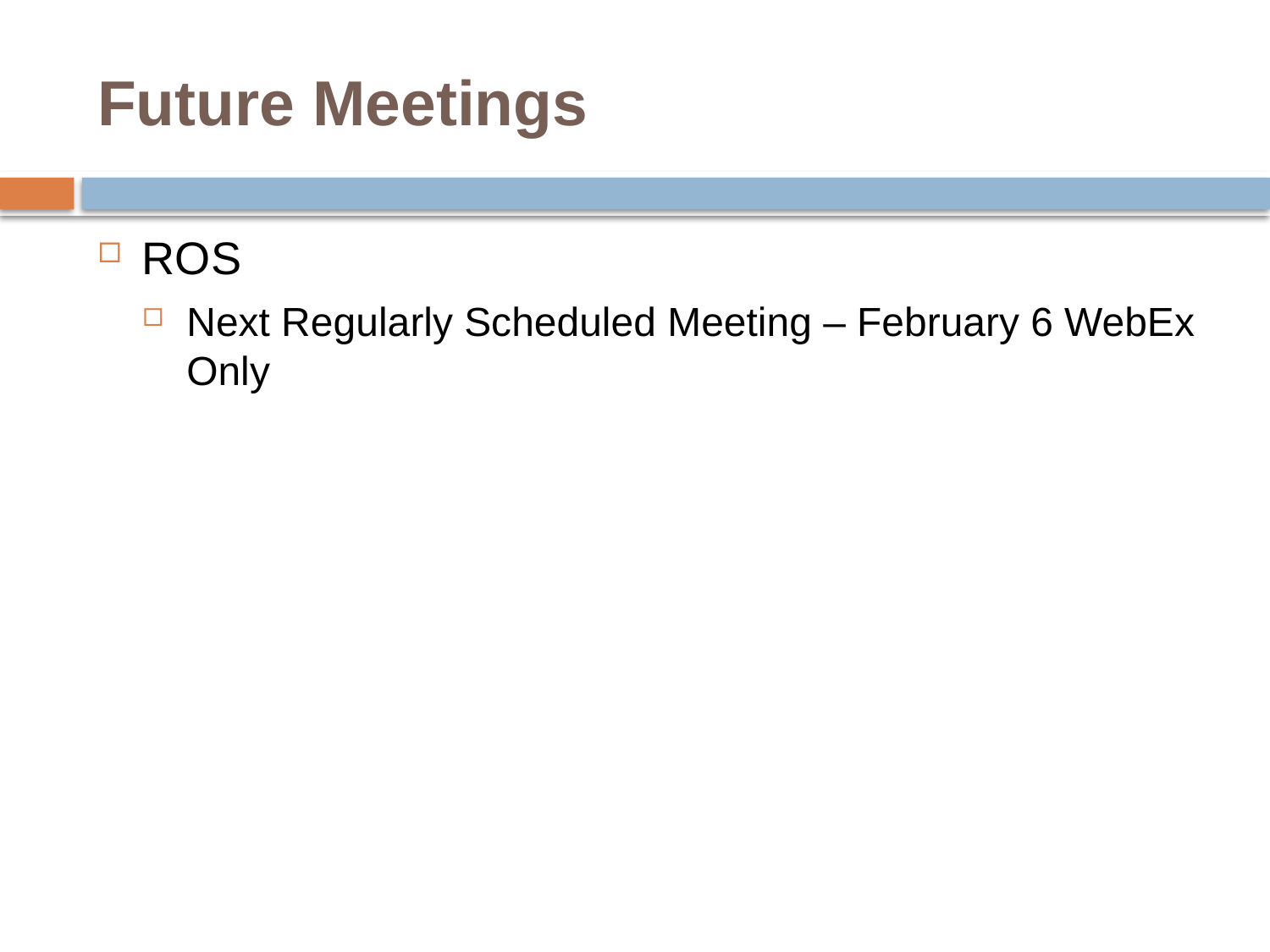

# Future Meetings
ROS
Next Regularly Scheduled Meeting – February 6 WebEx Only